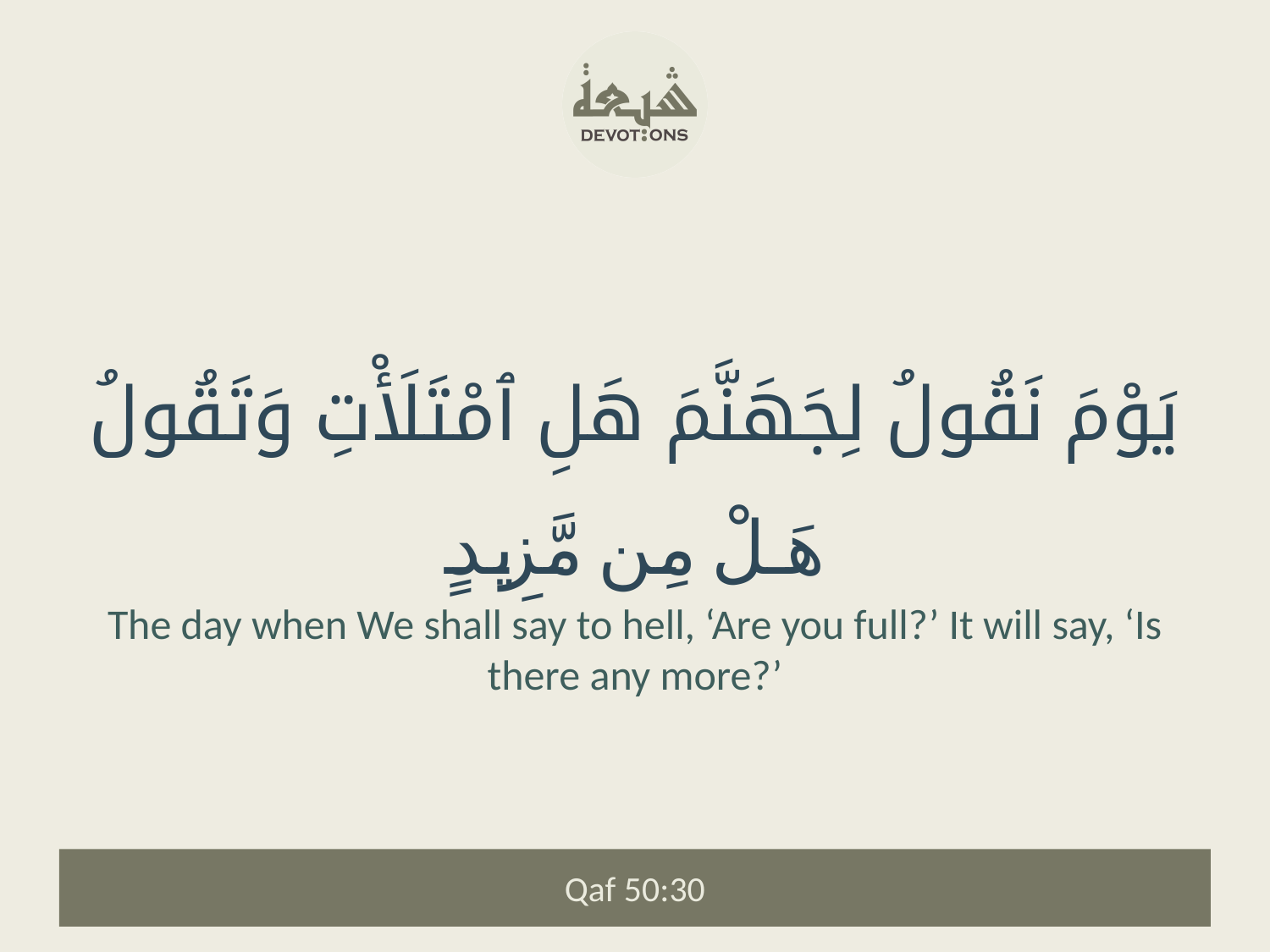

يَوْمَ نَقُولُ لِجَهَنَّمَ هَلِ ٱمْتَلَأْتِ وَتَقُولُ هَلْ مِن مَّزِيدٍ
The day when We shall say to hell, ‘Are you full?’ It will say, ‘Is there any more?’
Qaf 50:30